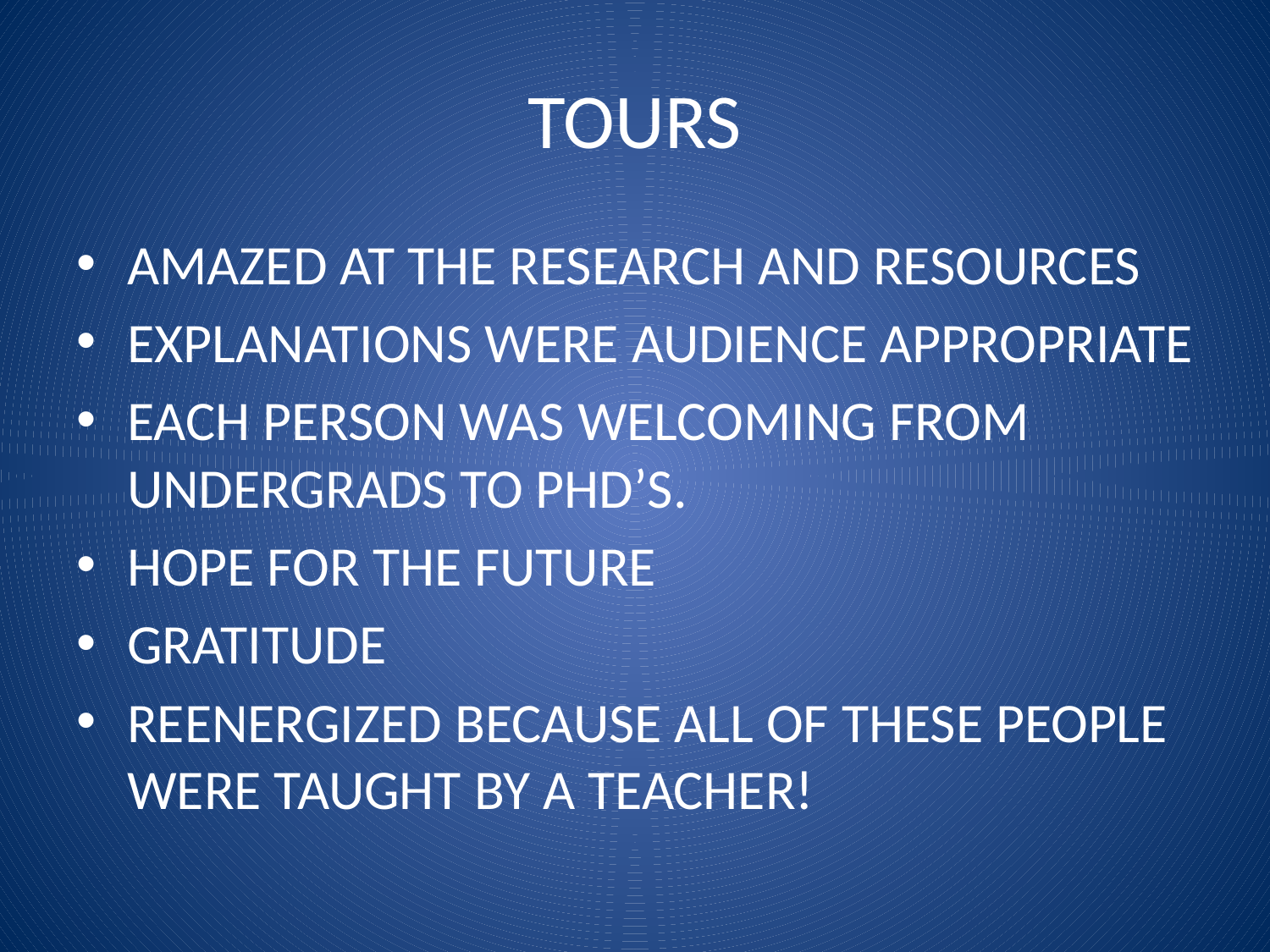

# TOURS
AMAZED AT THE RESEARCH AND RESOURCES
EXPLANATIONS WERE AUDIENCE APPROPRIATE
EACH PERSON WAS WELCOMING FROM UNDERGRADS TO PHD’S.
HOPE FOR THE FUTURE
GRATITUDE
REENERGIZED BECAUSE ALL OF THESE PEOPLE WERE TAUGHT BY A TEACHER!